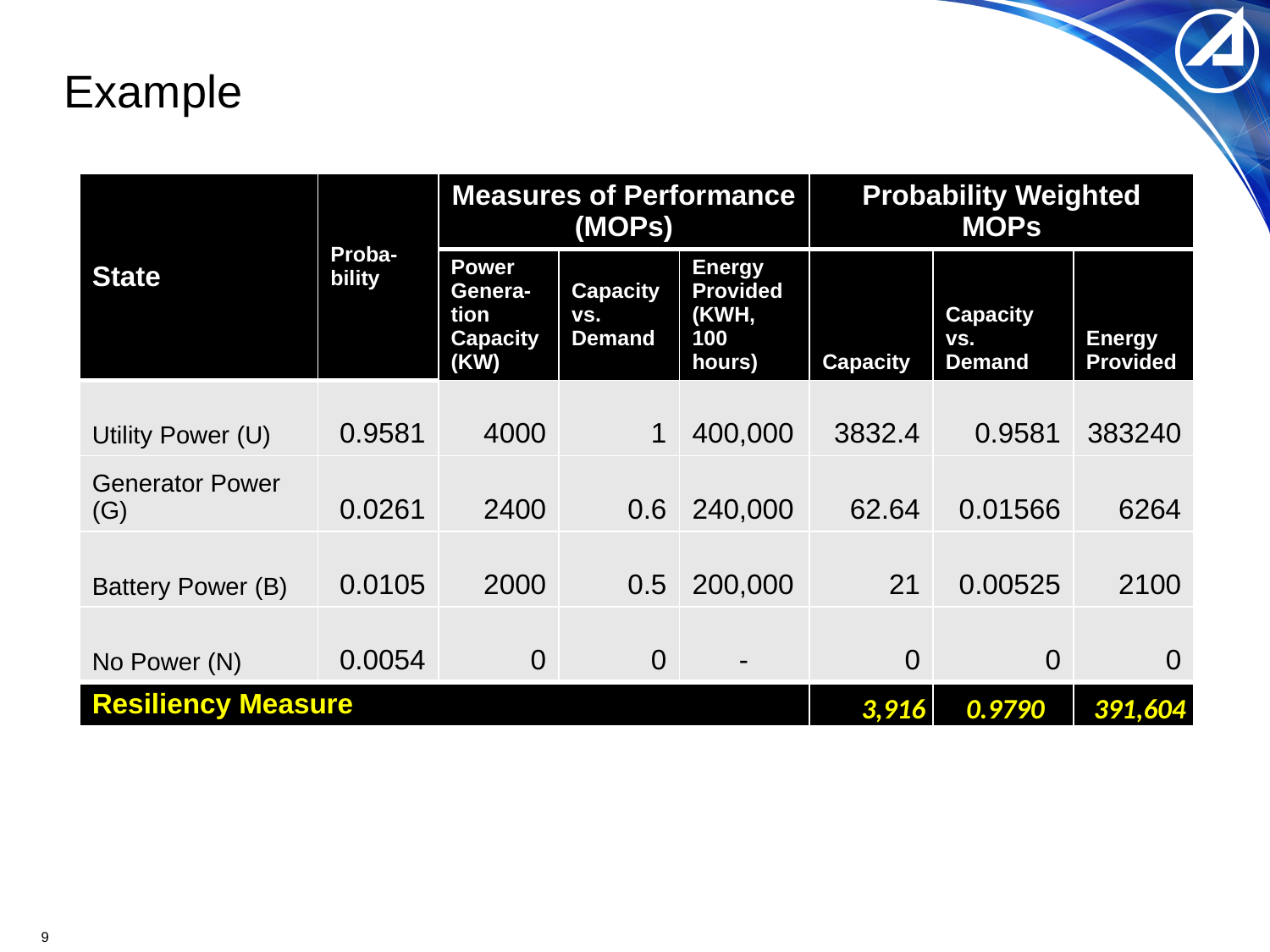

# Example
| State | Proba-bility | Measures of Performance (MOPs) |  |  | Probability Weighted MOPs |  |  |
| --- | --- | --- | --- | --- | --- | --- | --- |
|  |  | Power Genera-tion Capacity (KW) | Capacity vs. Demand | Energy Provided (KWH, 100 hours) | Capacity | Capacity vs. Demand | Energy Provided |
| Utility Power (U) | 0.9581 | 4000 | 1 | 400,000 | 3832.4 | 0.9581 | 383240 |
| Generator Power (G) | 0.0261 | 2400 | 0.6 | 240,000 | 62.64 | 0.01566 | 6264 |
| Battery Power (B) | 0.0105 | 2000 | 0.5 | 200,000 | 21 | 0.00525 | 2100 |
| No Power (N) | 0.0054 | 0 | 0 | - | 0 | 0 | 0 |
| Resiliency Measure |  |  |  |  | 3,916 | 0.9790 | 391,604 |